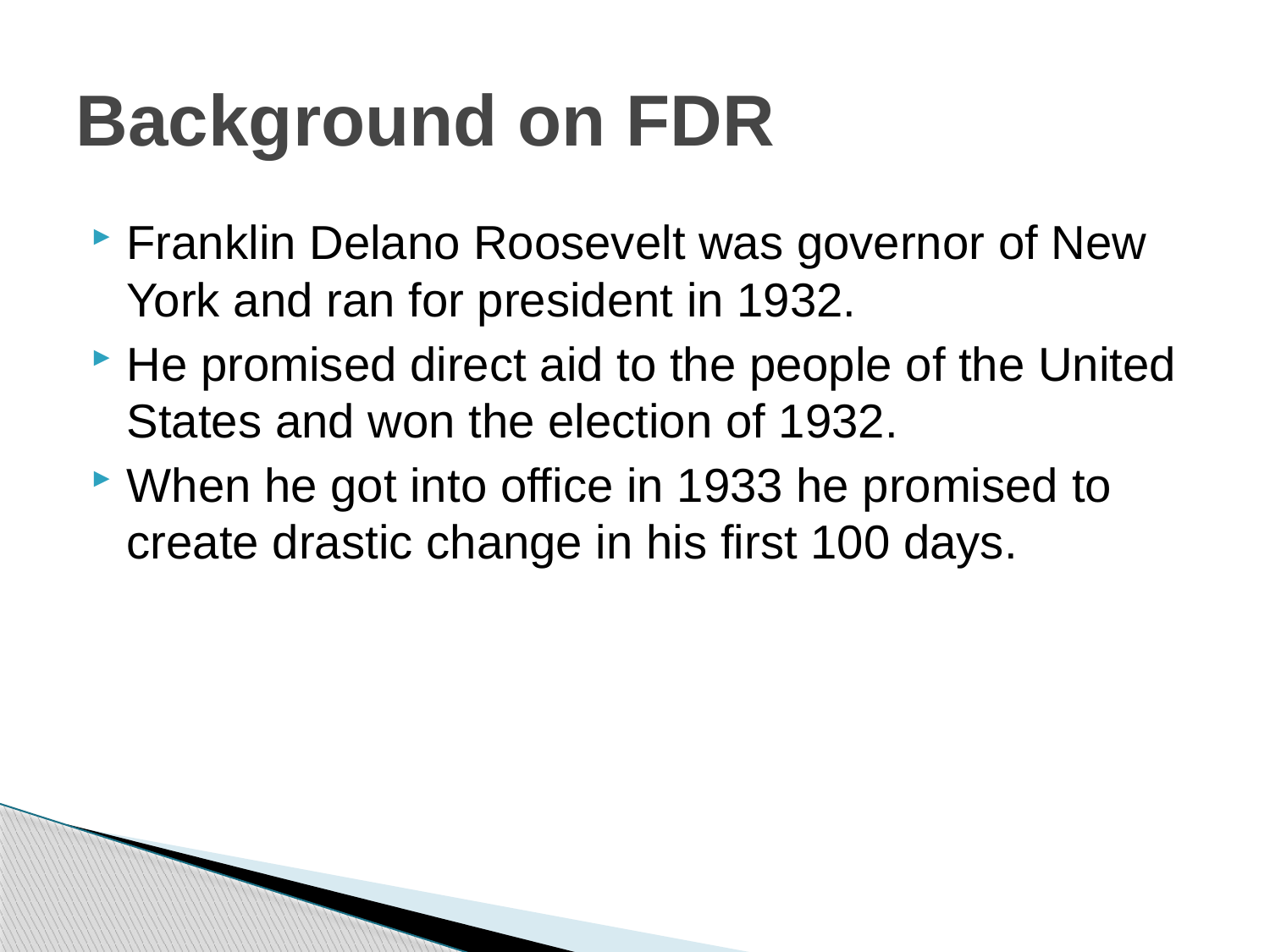

# Background on FDR
Franklin Delano Roosevelt was governor of New York and ran for president in 1932.
He promised direct aid to the people of the United States and won the election of 1932.
When he got into office in 1933 he promised to create drastic change in his first 100 days.